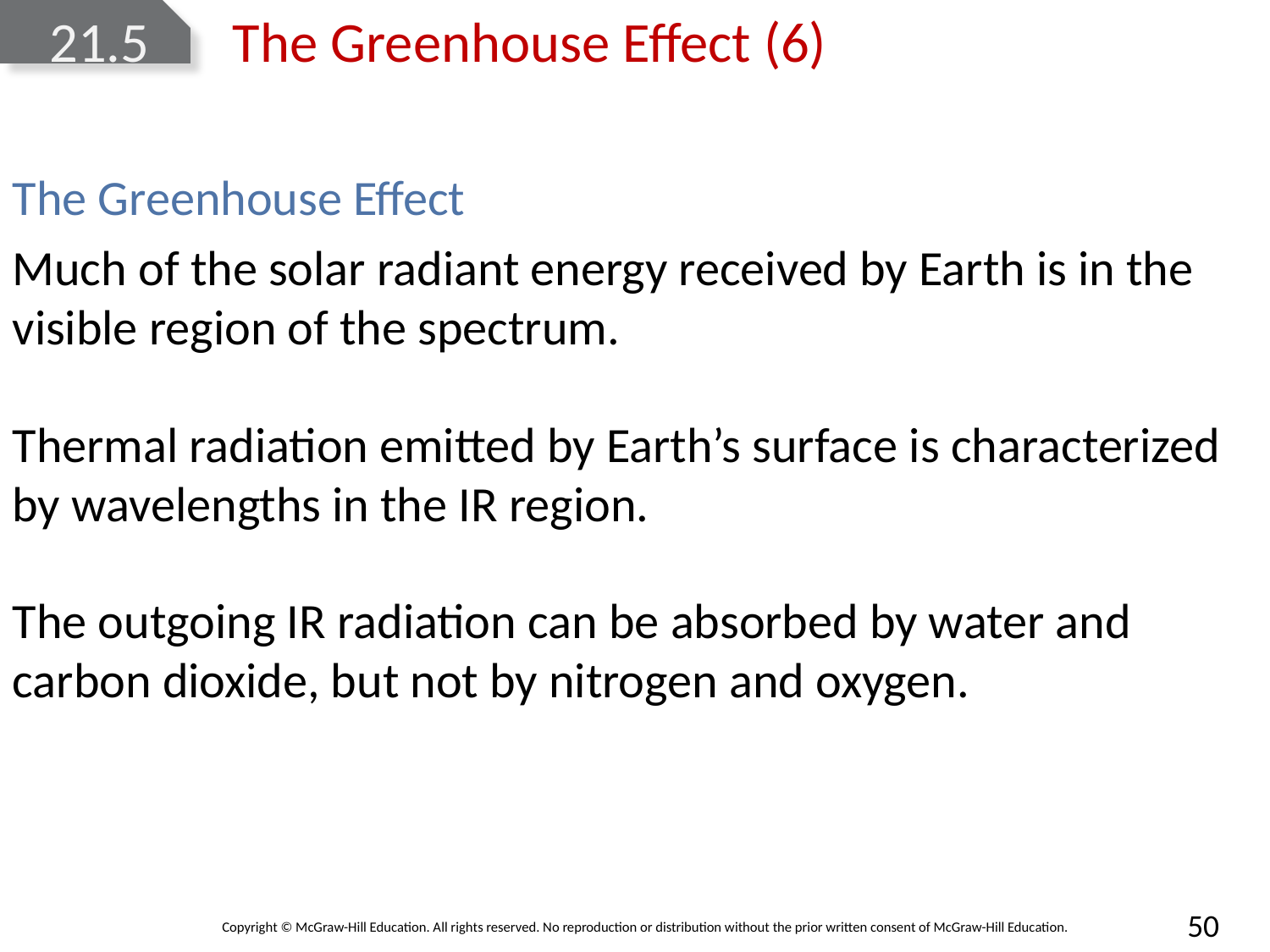

# 21.5 The Greenhouse Effect (6)
The Greenhouse Effect
Much of the solar radiant energy received by Earth is in the visible region of the spectrum.
Thermal radiation emitted by Earth’s surface is characterized by wavelengths in the IR region.
The outgoing IR radiation can be absorbed by water and carbon dioxide, but not by nitrogen and oxygen.